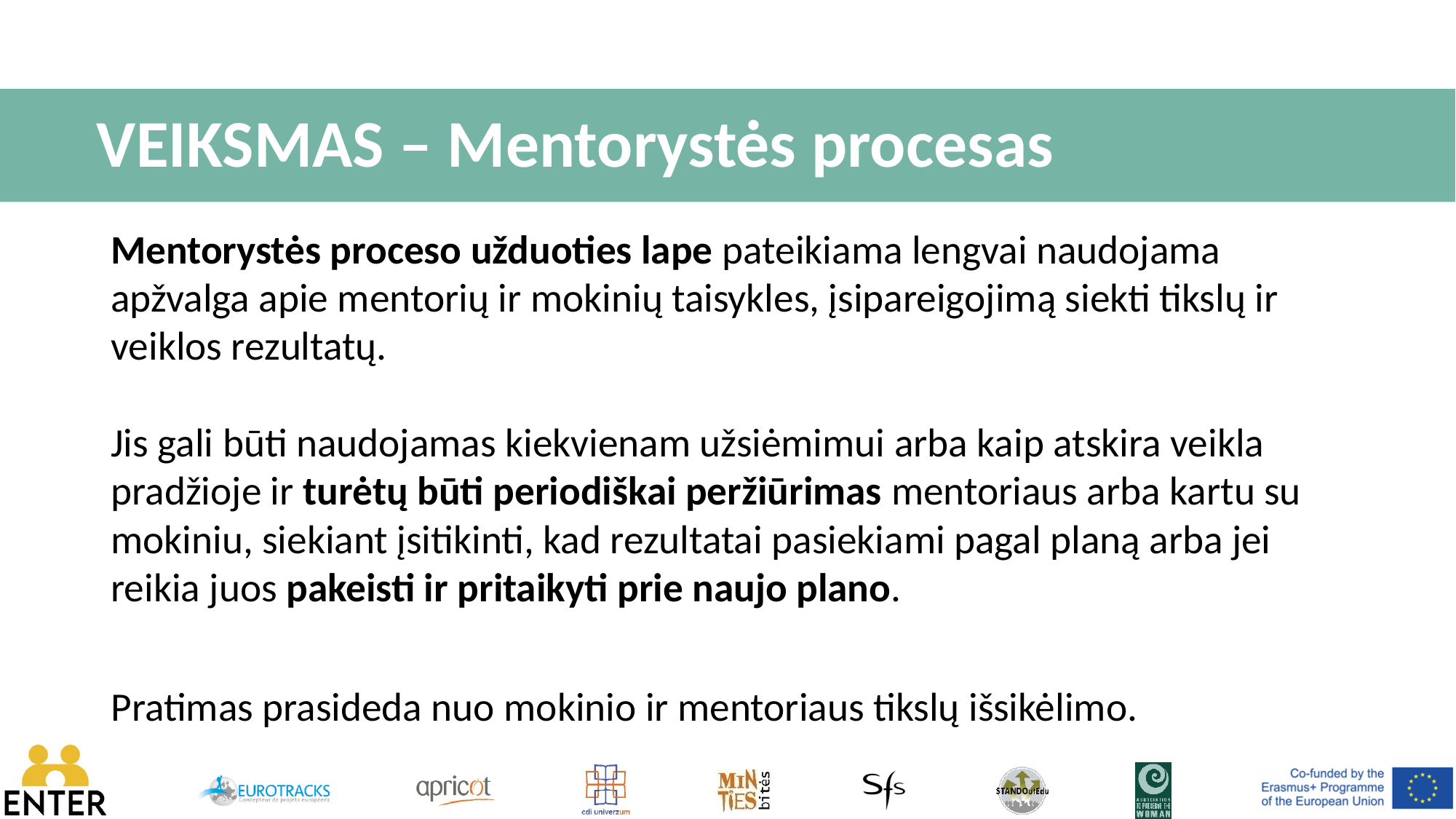

# VEIKSMAS – Mentorystės procesas
Mentorystės proceso užduoties lape pateikiama lengvai naudojama apžvalga apie mentorių ir mokinių taisykles, įsipareigojimą siekti tikslų ir veiklos rezultatų.

Jis gali būti naudojamas kiekvienam užsiėmimui arba kaip atskira veikla pradžioje ir turėtų būti periodiškai peržiūrimas mentoriaus arba kartu su mokiniu, siekiant įsitikinti, kad rezultatai pasiekiami pagal planą arba jei reikia juos pakeisti ir pritaikyti prie naujo plano.

Pratimas prasideda nuo mokinio ir mentoriaus tikslų išsikėlimo.